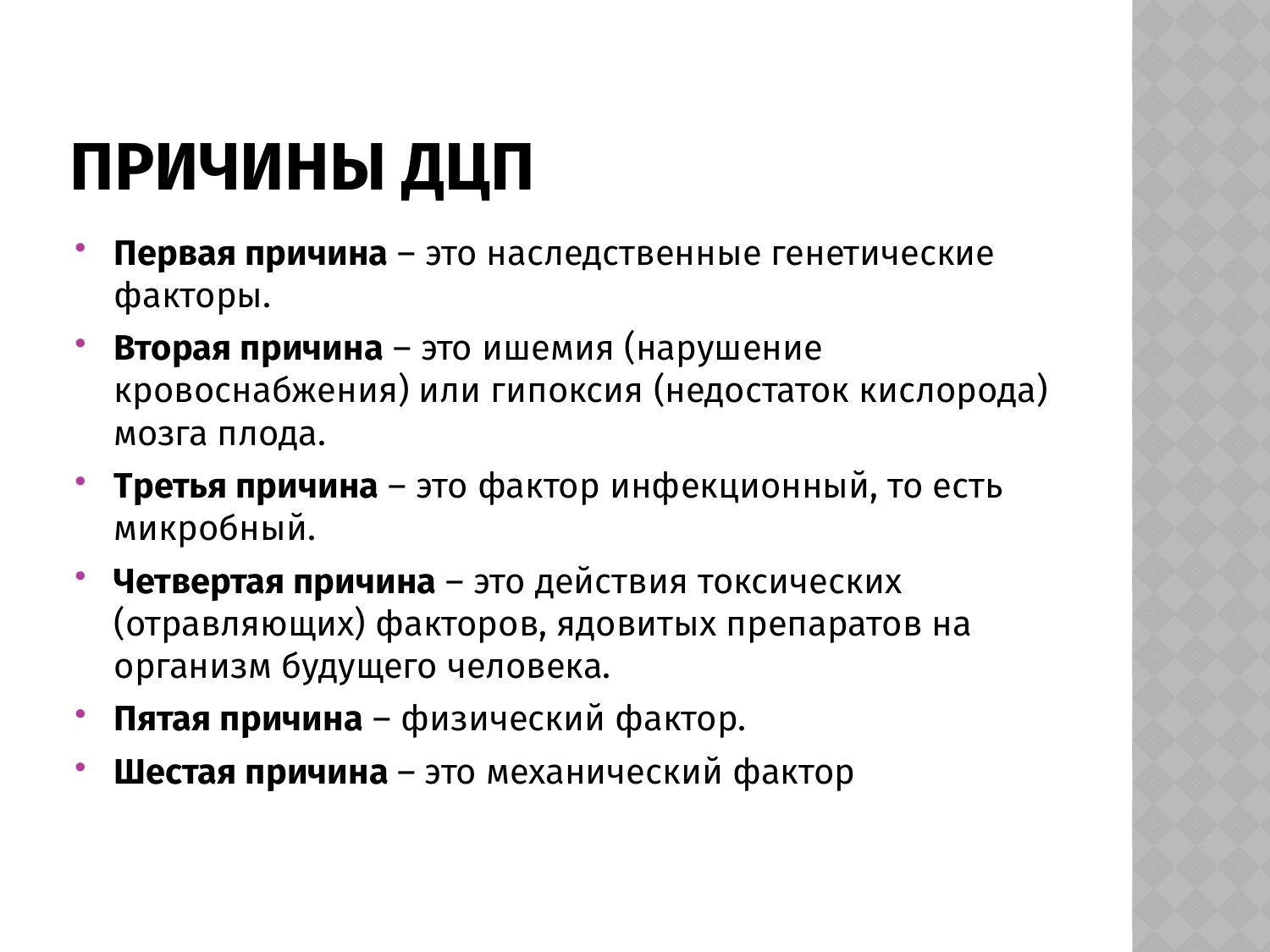

# Причины ДЦП
Первая причина – это наследственные генетические факторы.
Вторая причина – это ишемия (нарушение кровоснабжения) или гипоксия (недостаток кислорода) мозга плода.
Третья причина – это фактор инфекционный, то есть микробный.
Четвертая причина – это действия токсических (отравляющих) факторов, ядовитых препаратов на организм будущего человека.
Пятая причина – физический фактор.
Шестая причина – это механический фактор